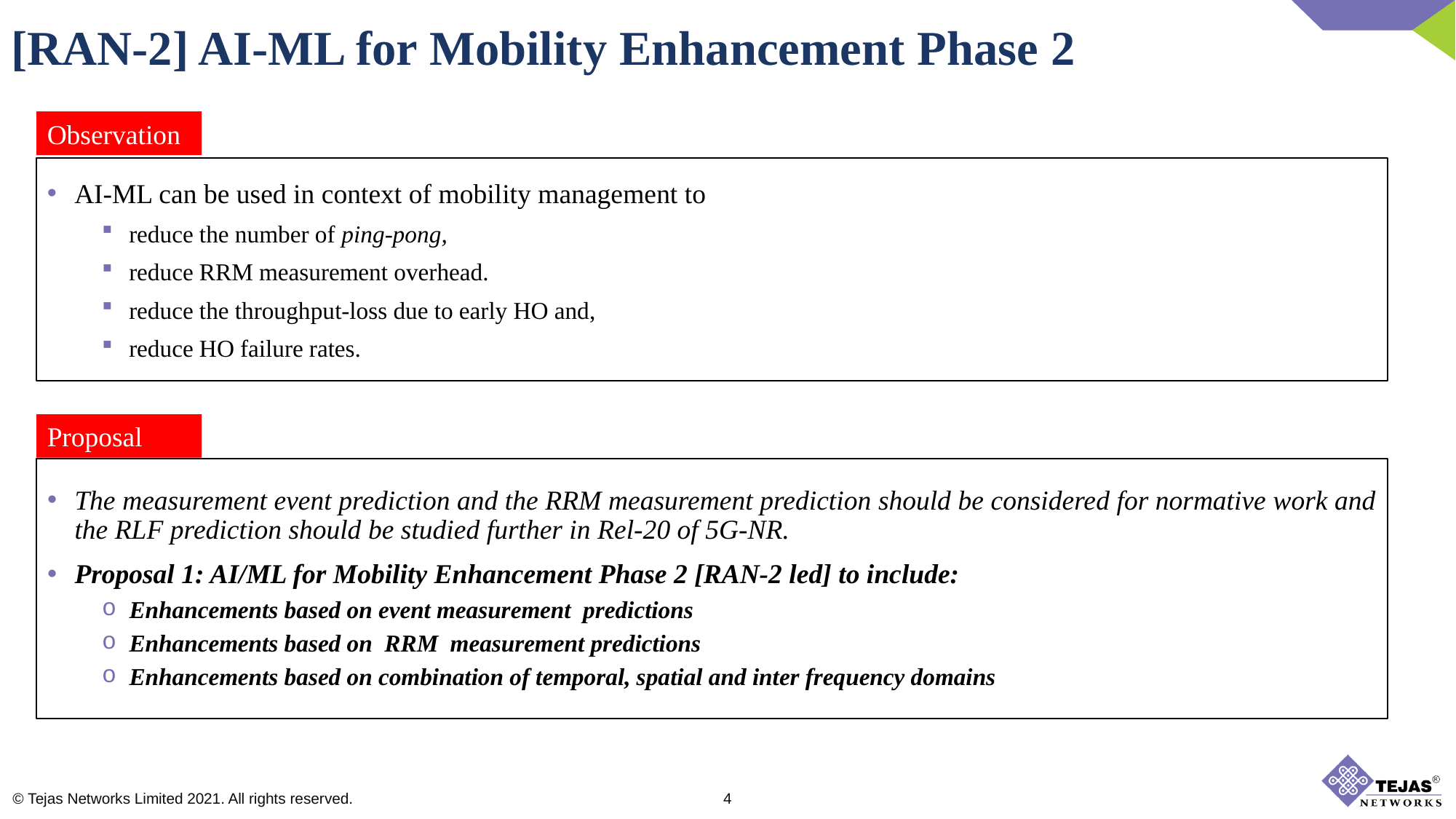

[RAN-2] AI-ML for Mobility Enhancement Phase 2
Observation
AI-ML can be used in context of mobility management to
reduce the number of ping-pong,
reduce RRM measurement overhead.
reduce the throughput-loss due to early HO and,
reduce HO failure rates.
Proposal
The measurement event prediction and the RRM measurement prediction should be considered for normative work and the RLF prediction should be studied further in Rel-20 of 5G-NR.
Proposal 1: AI/ML for Mobility Enhancement Phase 2 [RAN-2 led] to include:
Enhancements based on event measurement  predictions
Enhancements based on  RRM  measurement predictions
Enhancements based on combination of temporal, spatial and inter frequency domains